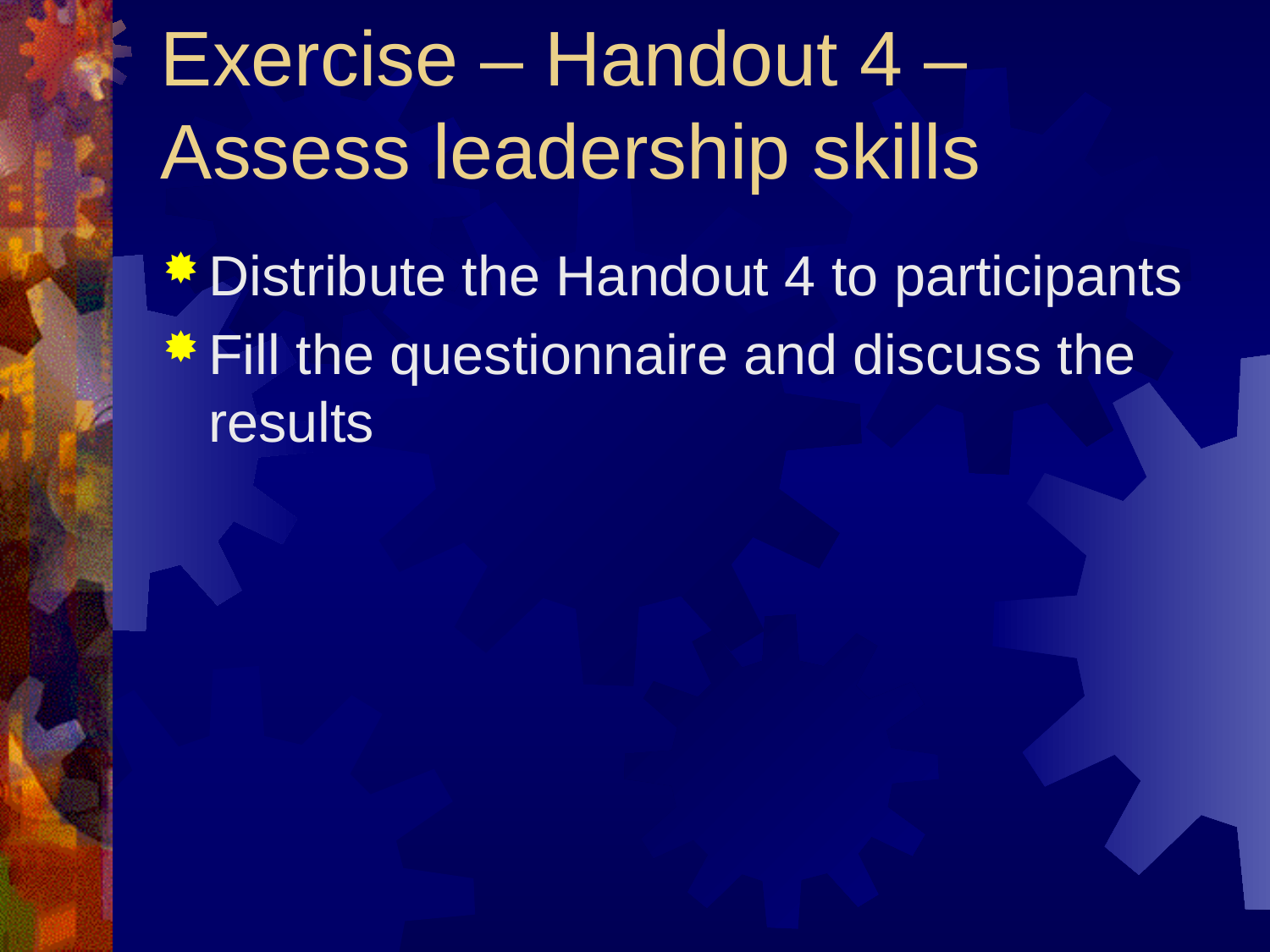

# Exercise – Handout 4 – Assess leadership skills
Distribute the Handout 4 to participants
Fill the questionnaire and discuss the results